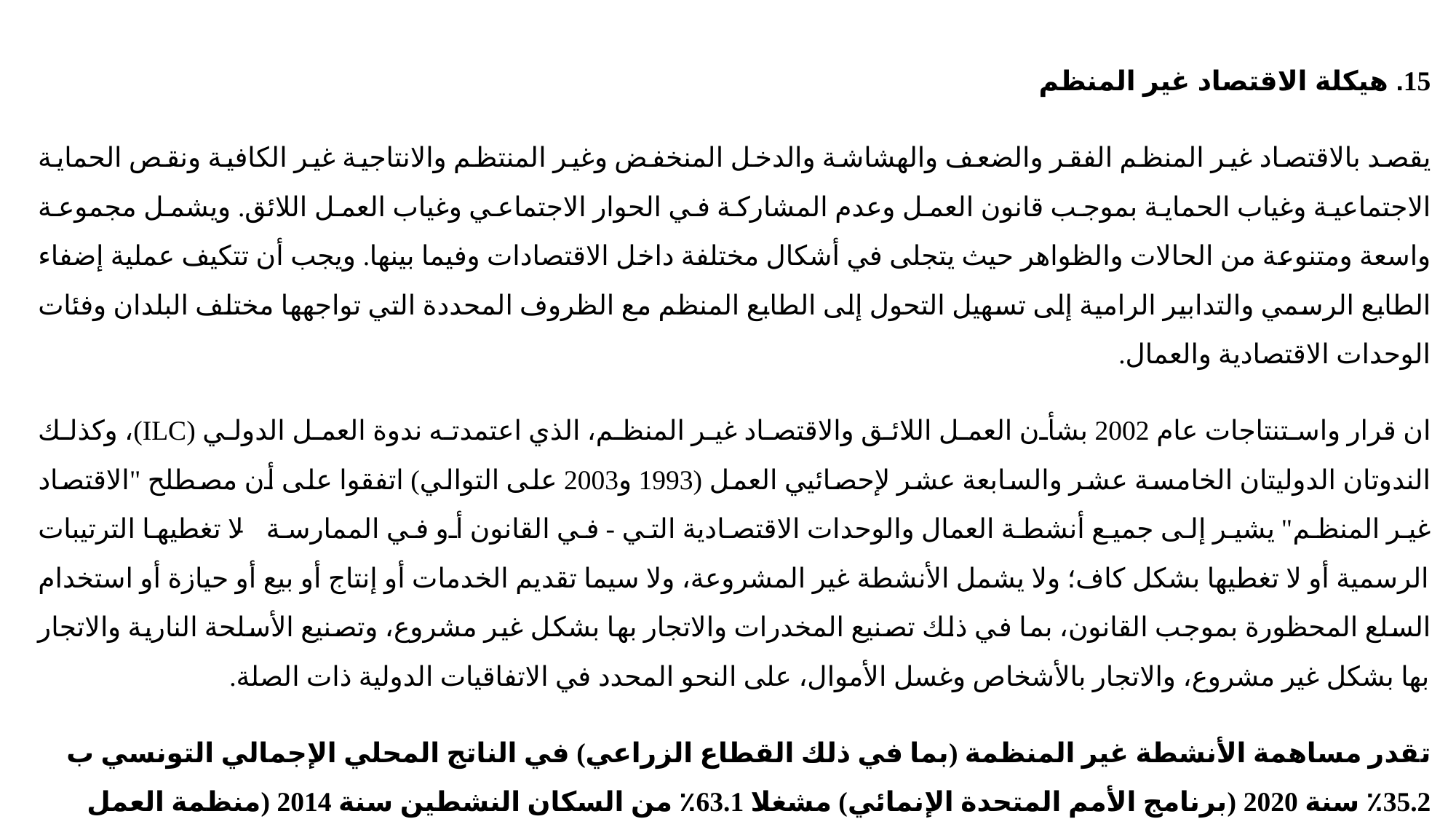

15. هيكلة الاقتصاد غير المنظم
يقصد بالاقتصاد غير المنظم الفقر والضعف والهشاشة والدخل المنخفض وغير المنتظم والانتاجية غير الكافية ونقص الحماية الاجتماعية وغياب الحماية بموجب قانون العمل وعدم المشاركة في الحوار الاجتماعي وغياب العمل اللائق. ويشمل مجموعة واسعة ومتنوعة من الحالات والظواهر حيث يتجلى في أشكال مختلفة داخل الاقتصادات وفيما بينها. ويجب أن تتكيف عملية إضفاء الطابع الرسمي والتدابير الرامية إلى تسهيل التحول إلى الطابع المنظم مع الظروف المحددة التي تواجهها مختلف البلدان وفئات الوحدات الاقتصادية والعمال.
ان قرار واستنتاجات عام 2002 بشأن العمل اللائق والاقتصاد غير المنظم، الذي اعتمدته ندوة العمل الدولي (ILC)، وكذلك الندوتان الدوليتان الخامسة عشر والسابعة عشر لإحصائيي العمل (1993 و2003 على التوالي) اتفقوا على أن مصطلح "الاقتصاد غير المنظم" يشير إلى جميع أنشطة العمال والوحدات الاقتصادية التي - في القانون أو في الممارسة - لا تغطيها الترتيبات الرسمية أو لا تغطيها بشكل كاف؛ ولا يشمل الأنشطة غير المشروعة، ولا سيما تقديم الخدمات أو إنتاج أو بيع أو حيازة أو استخدام السلع المحظورة بموجب القانون، بما في ذلك تصنيع المخدرات والاتجار بها بشكل غير مشروع، وتصنيع الأسلحة النارية والاتجار بها بشكل غير مشروع، والاتجار بالأشخاص وغسل الأموال، على النحو المحدد في الاتفاقيات الدولية ذات الصلة.
تقدر مساهمة الأنشطة غير المنظمة (بما في ذلك القطاع الزراعي) في الناتج المحلي الإجمالي التونسي ب 35.2٪ سنة 2020 (برنامج الأمم المتحدة الإنمائي) مشغلا 63.1٪ من السكان النشطين سنة 2014 (منظمة العمل الدولية).